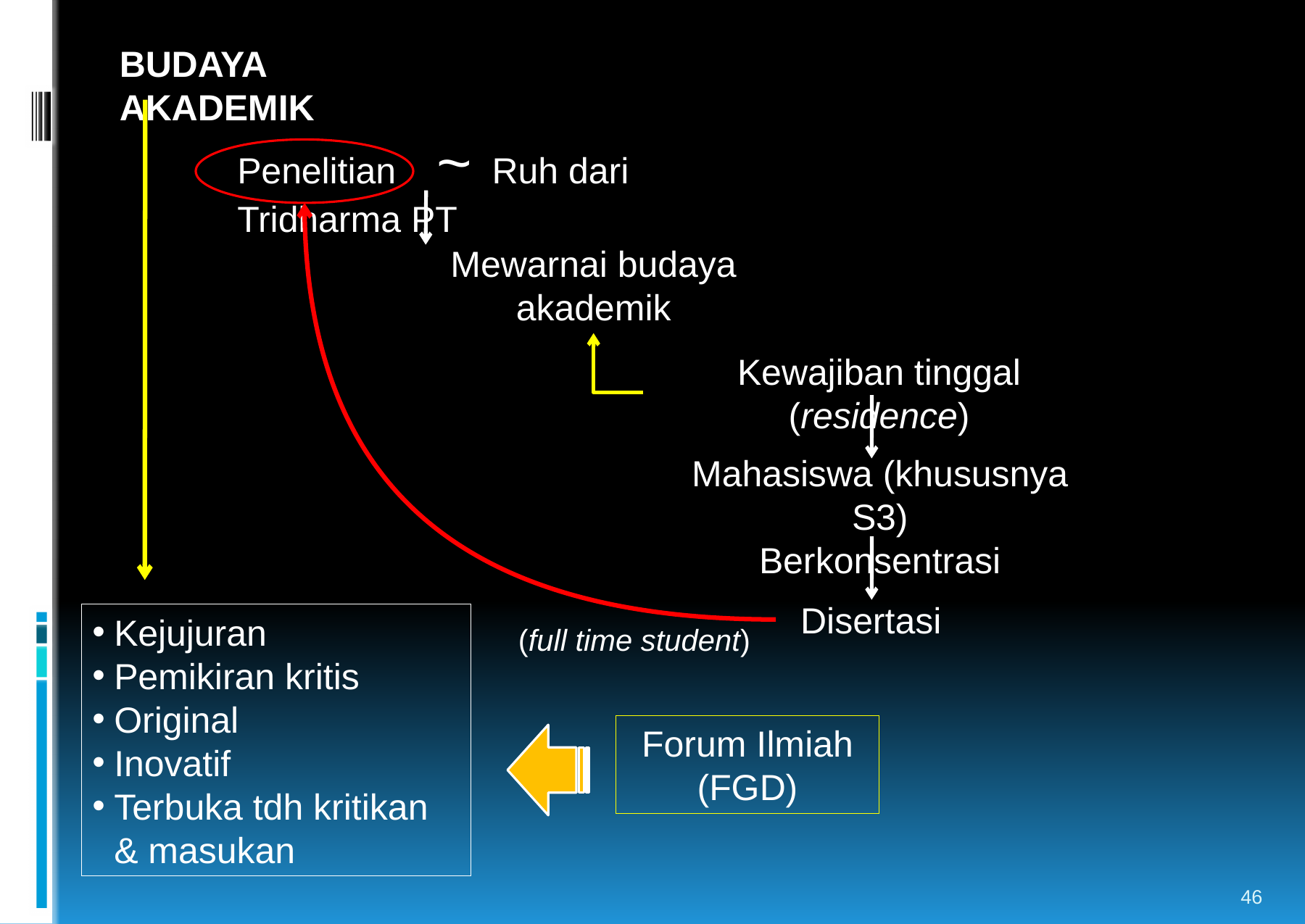

BUDAYA  AKADEMIK
Penelitian    ~  Ruh dari Tridharma PT

Mewarnai budaya akademik
Kewajiban tinggal (residence)
Mahasiswa (khususnya S3)
Berkonsentrasi
Disertasi
Kejujuran
Pemikiran kritis
Original
Inovatif
Terbuka tdh kritikan & masukan
(full time student)
Forum Ilmiah
(FGD)

46